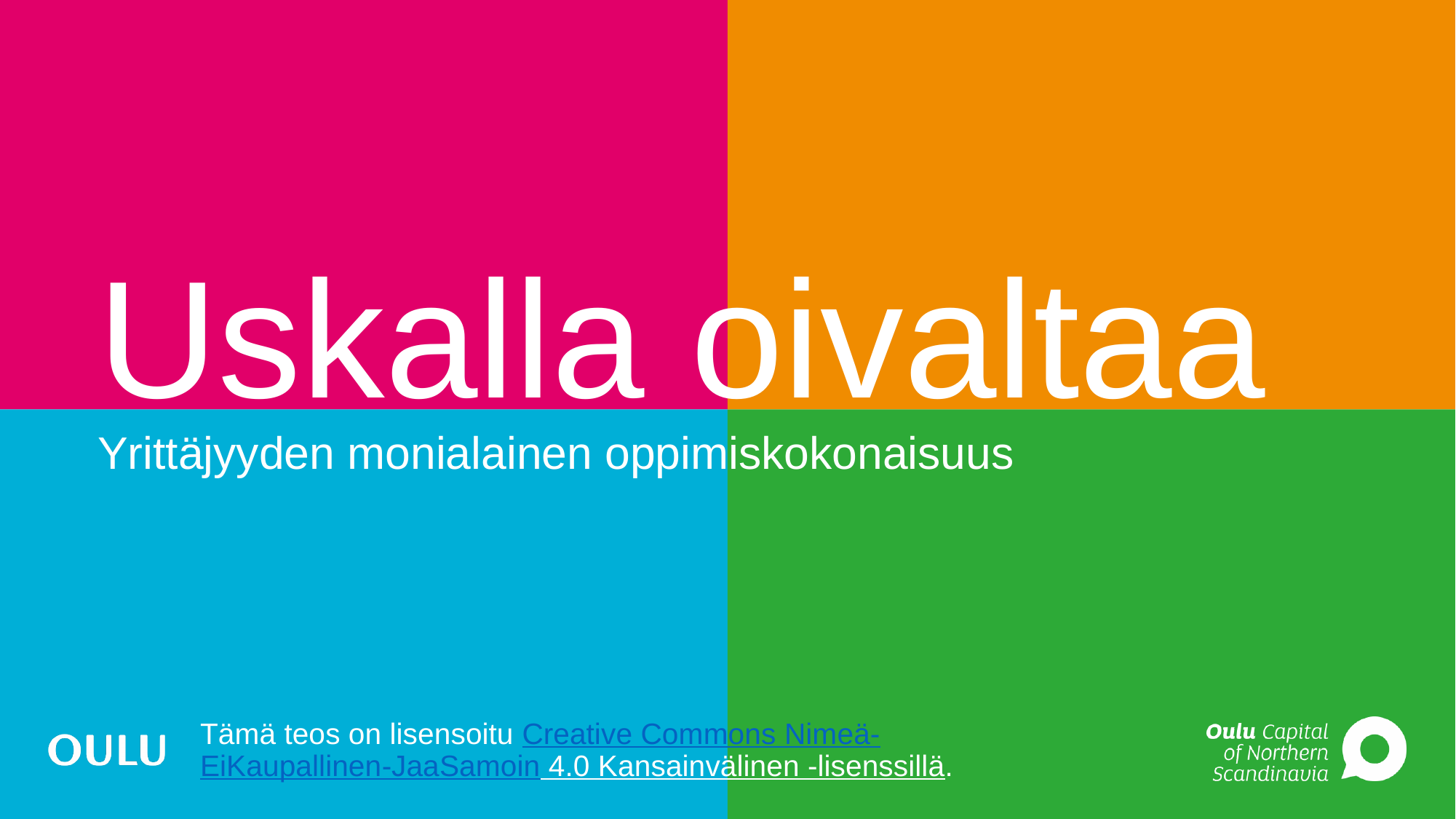

# Uskalla oivaltaa
Yrittäjyyden monialainen oppimiskokonaisuus

Tämä teos on lisensoitu Creative Commons Nimeä-EiKaupallinen-JaaSamoin 4.0 Kansainvälinen -lisenssillä.